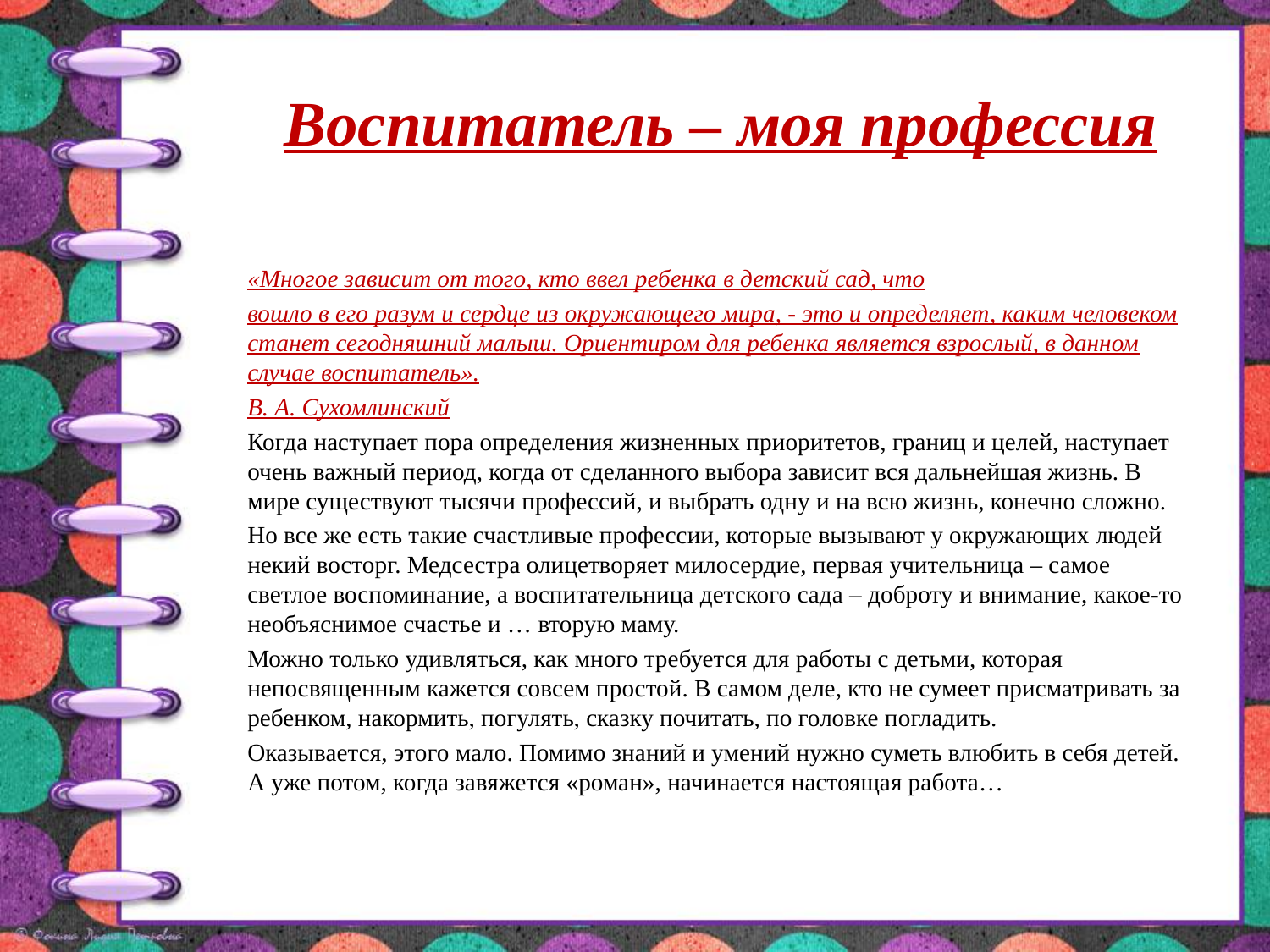

# Воспитатель – моя профессия

«Многое зависит от того, кто ввел ребенка в детский сад, что
вошло в его разум и сердце из окружающего мира, - это и определяет, каким человеком станет сегодняшний малыш. Ориентиром для ребенка является взрослый, в данном случае воспитатель».
В. А. Сухомлинский
Когда наступает пора определения жизненных приоритетов, границ и целей, наступает очень важный период, когда от сделанного выбора зависит вся дальнейшая жизнь. В мире существуют тысячи профессий, и выбрать одну и на всю жизнь, конечно сложно.
Но все же есть такие счастливые профессии, которые вызывают у окружающих людей некий восторг. Медсестра олицетворяет милосердие, первая учительница – самое светлое воспоминание, а воспитательница детского сада – доброту и внимание, какое-то необъяснимое счастье и … вторую маму.
Можно только удивляться, как много требуется для работы с детьми, которая непосвященным кажется совсем простой. В самом деле, кто не сумеет присматривать за ребенком, накормить, погулять, сказку почитать, по головке погладить.
Оказывается, этого мало. Помимо знаний и умений нужно суметь влюбить в себя детей. А уже потом, когда завяжется «роман», начинается настоящая работа…